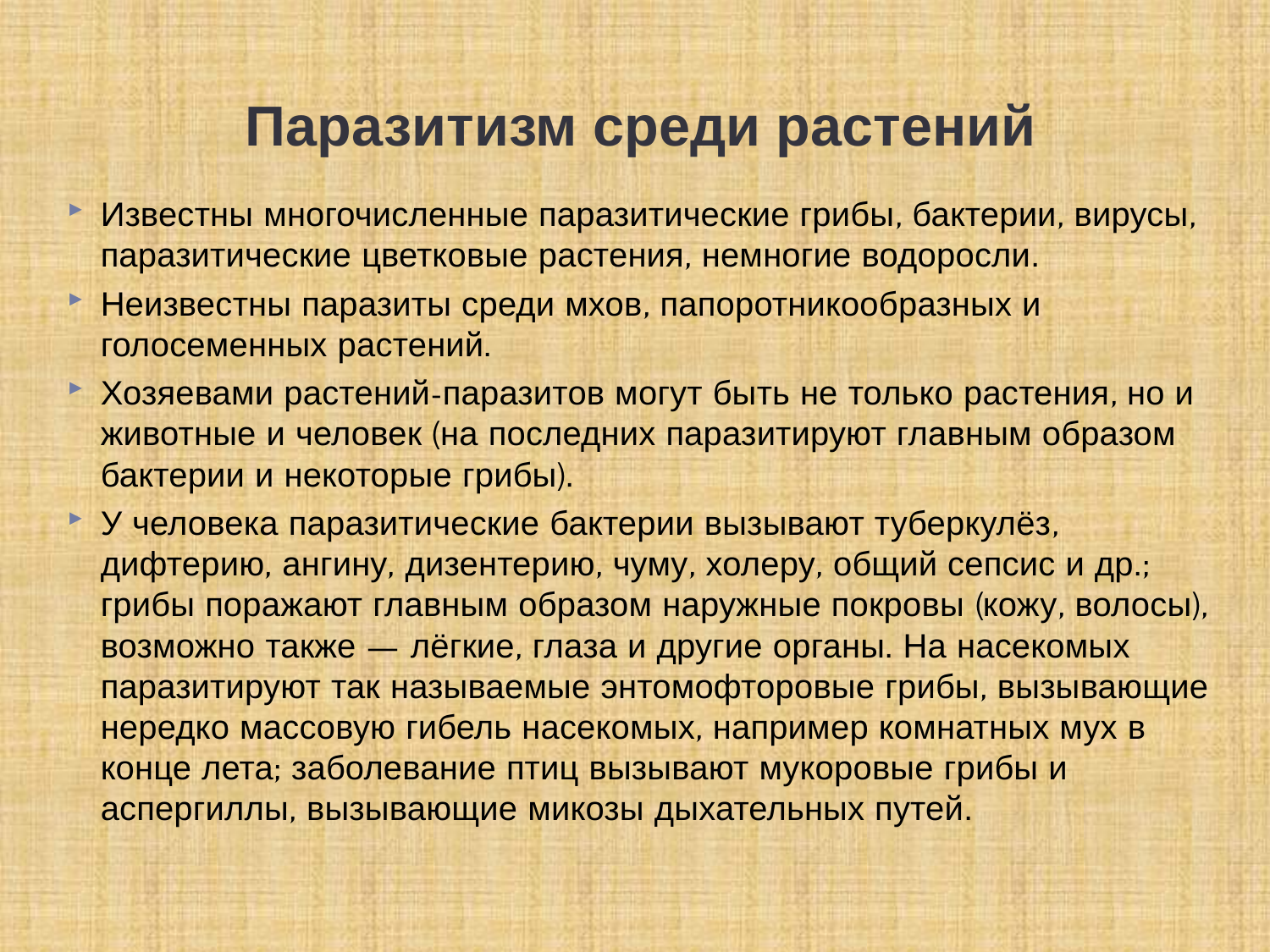

# Паразитизм среди растений
Известны многочисленные паразитические грибы, бактерии, вирусы, паразитические цветковые растения, немногие водоросли.
Неизвестны паразиты среди мхов, папоротникообразных и голосеменных растений.
Хозяевами растений-паразитов могут быть не только растения, но и животные и человек (на последних паразитируют главным образом бактерии и некоторые грибы).
У человека паразитические бактерии вызывают туберкулёз, дифтерию, ангину, дизентерию, чуму, холеру, общий сепсис и др.; грибы поражают главным образом наружные покровы (кожу, волосы), возможно также — лёгкие, глаза и другие органы. На насекомых паразитируют так называемые энтомофторовые грибы, вызывающие нередко массовую гибель насекомых, например комнатных мух в конце лета; заболевание птиц вызывают мукоровые грибы и аспергиллы, вызывающие микозы дыхательных путей.